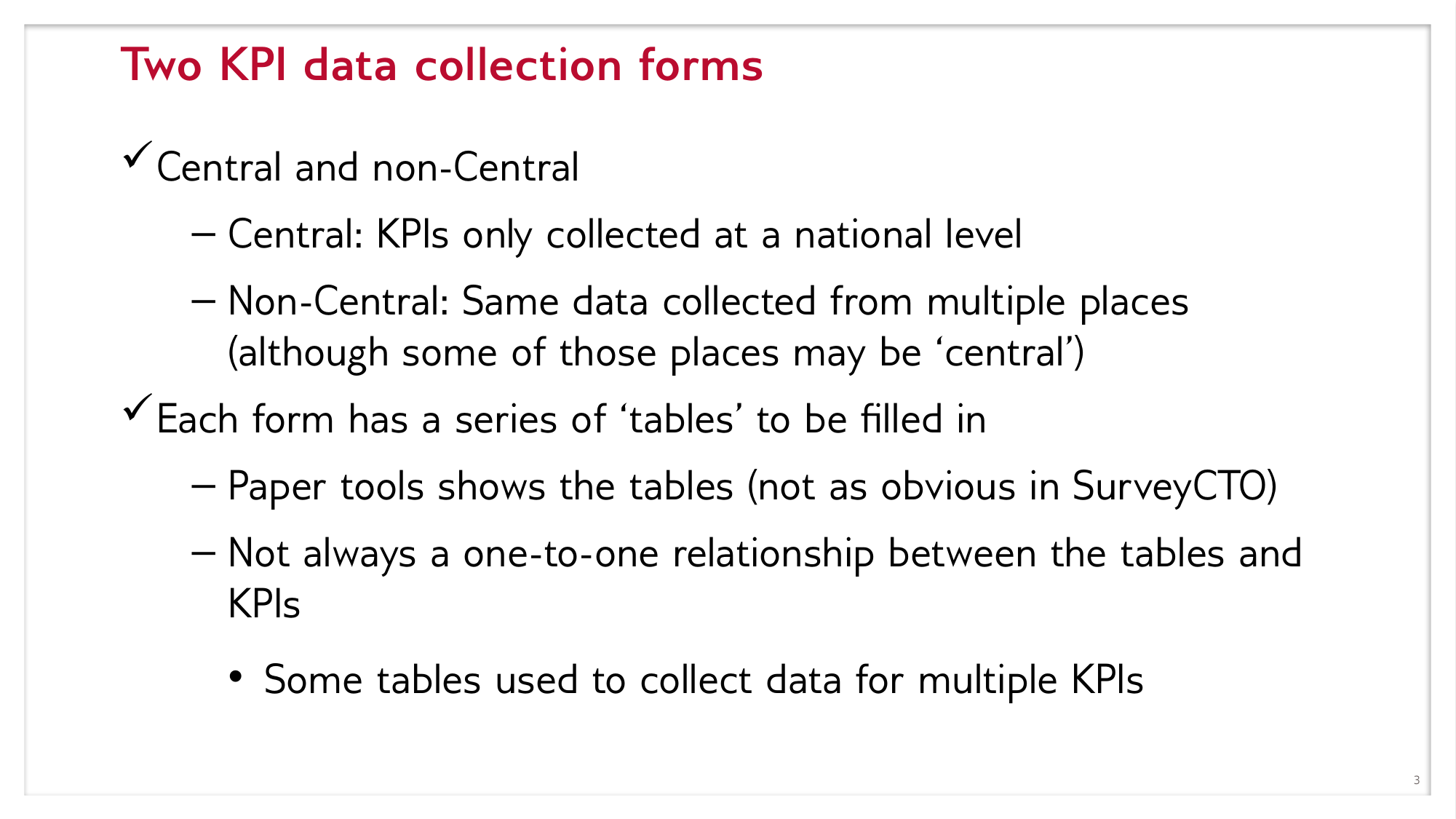

# Two KPI data collection forms
Central and non-Central
Central: KPIs only collected at a national level
Non-Central: Same data collected from multiple places (although some of those places may be ‘central’)
Each form has a series of ‘tables’ to be filled in
Paper tools shows the tables (not as obvious in SurveyCTO)
Not always a one-to-one relationship between the tables and KPIs
Some tables used to collect data for multiple KPIs
3